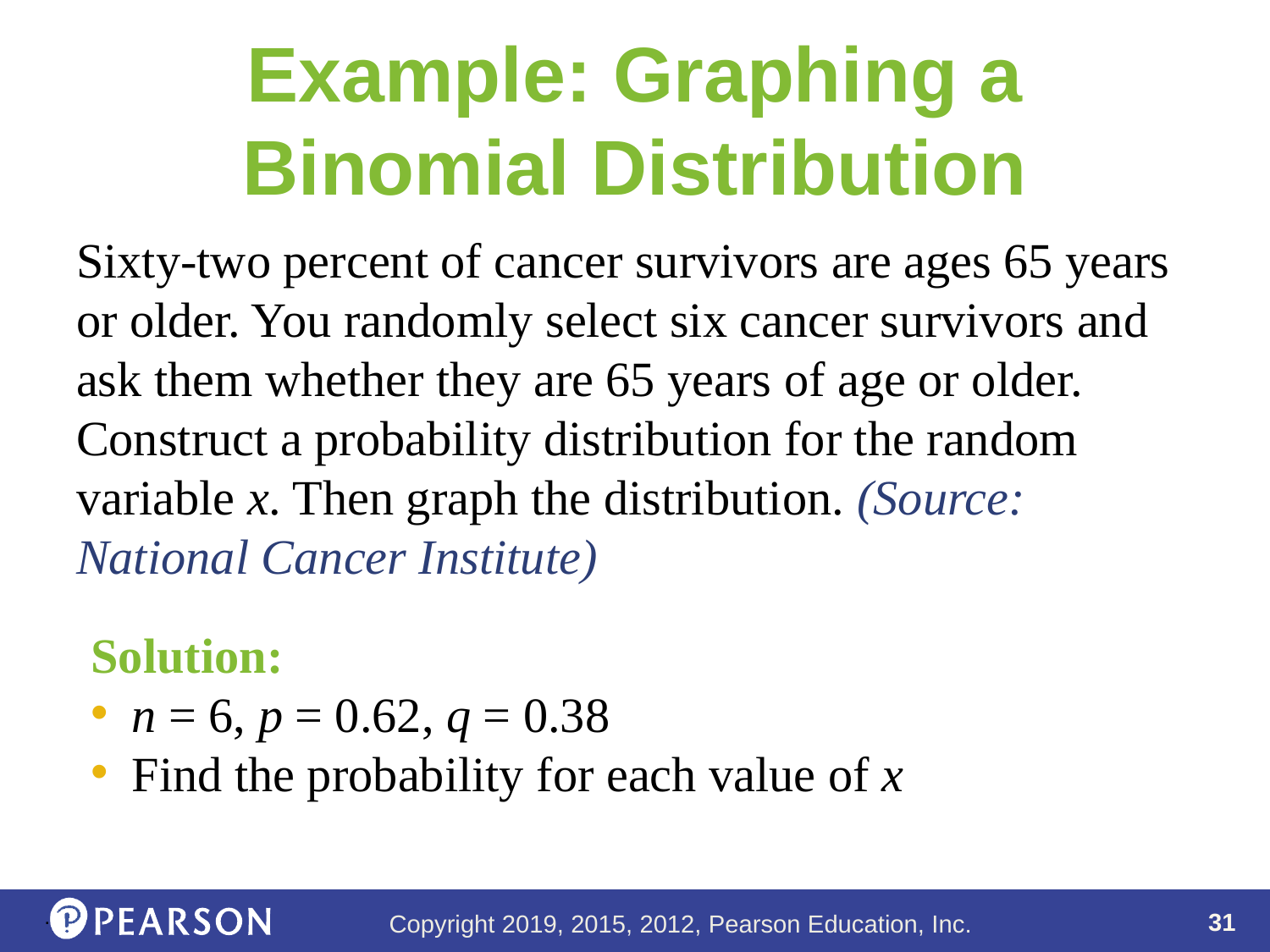

# Example: Graphing a Binomial Distribution
Sixty-two percent of cancer survivors are ages 65 years or older. You randomly select six cancer survivors and ask them whether they are 65 years of age or older. Construct a probability distribution for the random variable x. Then graph the distribution. (Source: National Cancer Institute)
Solution:
n = 6, p = 0.62, q = 0.38
Find the probability for each value of x
.